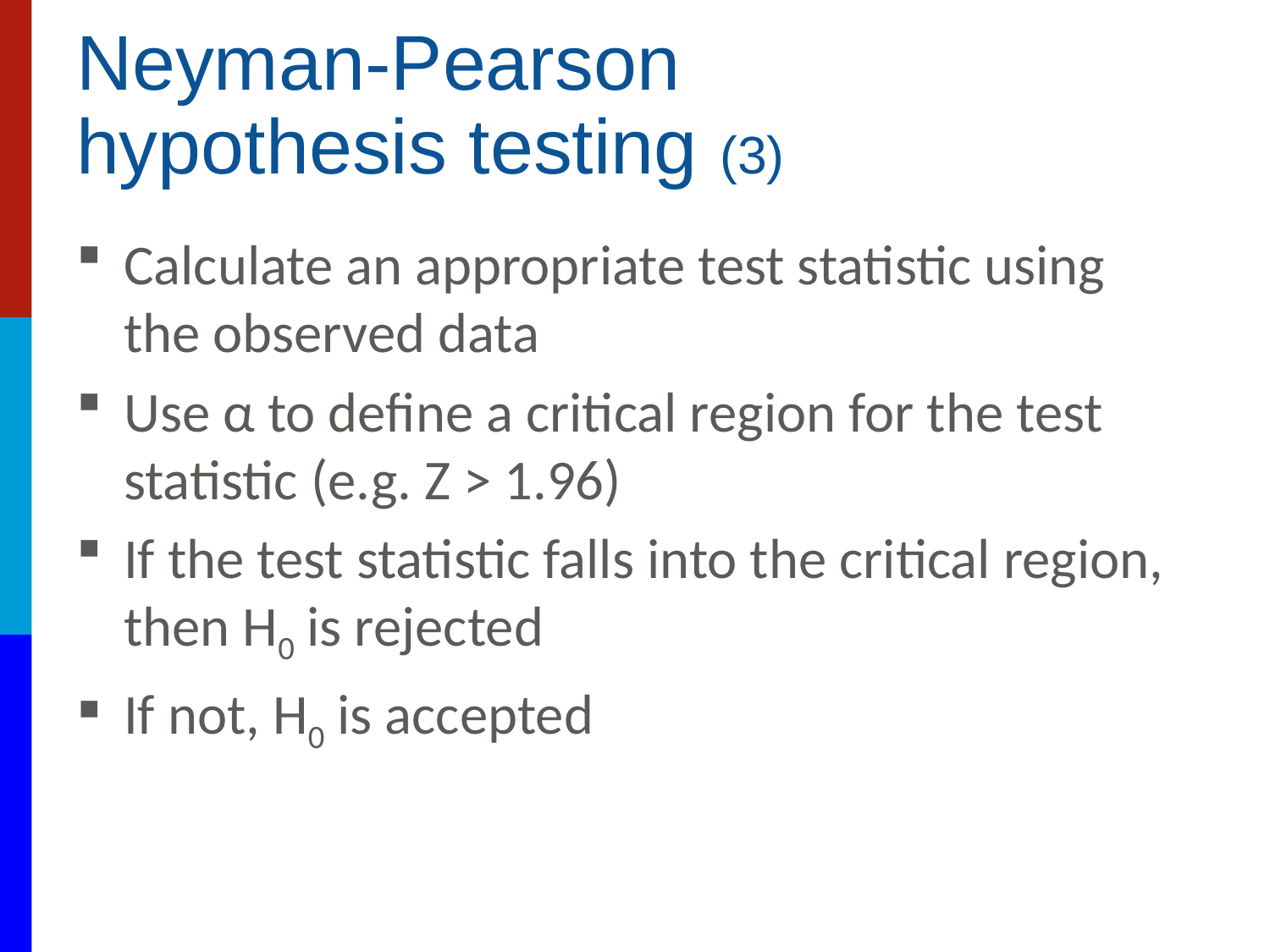

# Neyman-Pearson hypothesis testing (3)
Calculate an appropriate test statistic using the observed data
Use α to define a critical region for the test statistic (e.g. Z > 1.96)
If the test statistic falls into the critical region, then H0 is rejected
If not, H0 is accepted